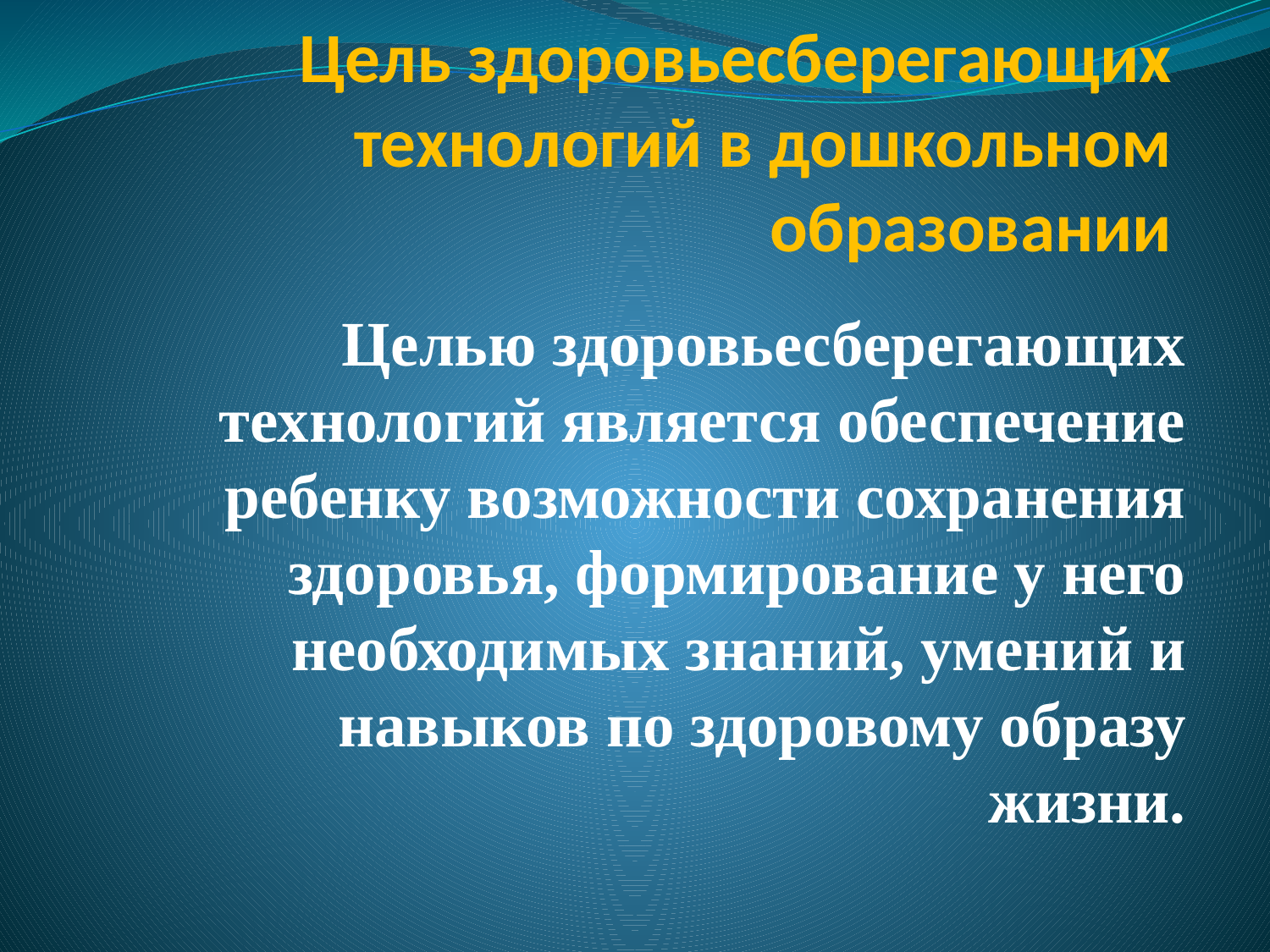

# Цель здоровьесберегающих технологий в дошкольном образовании
Целью здоровьесберегающих технологий является обеспечение ребенку возможности сохранения здоровья, формирование у него необходимых знаний, умений и навыков по здоровому образу жизни.